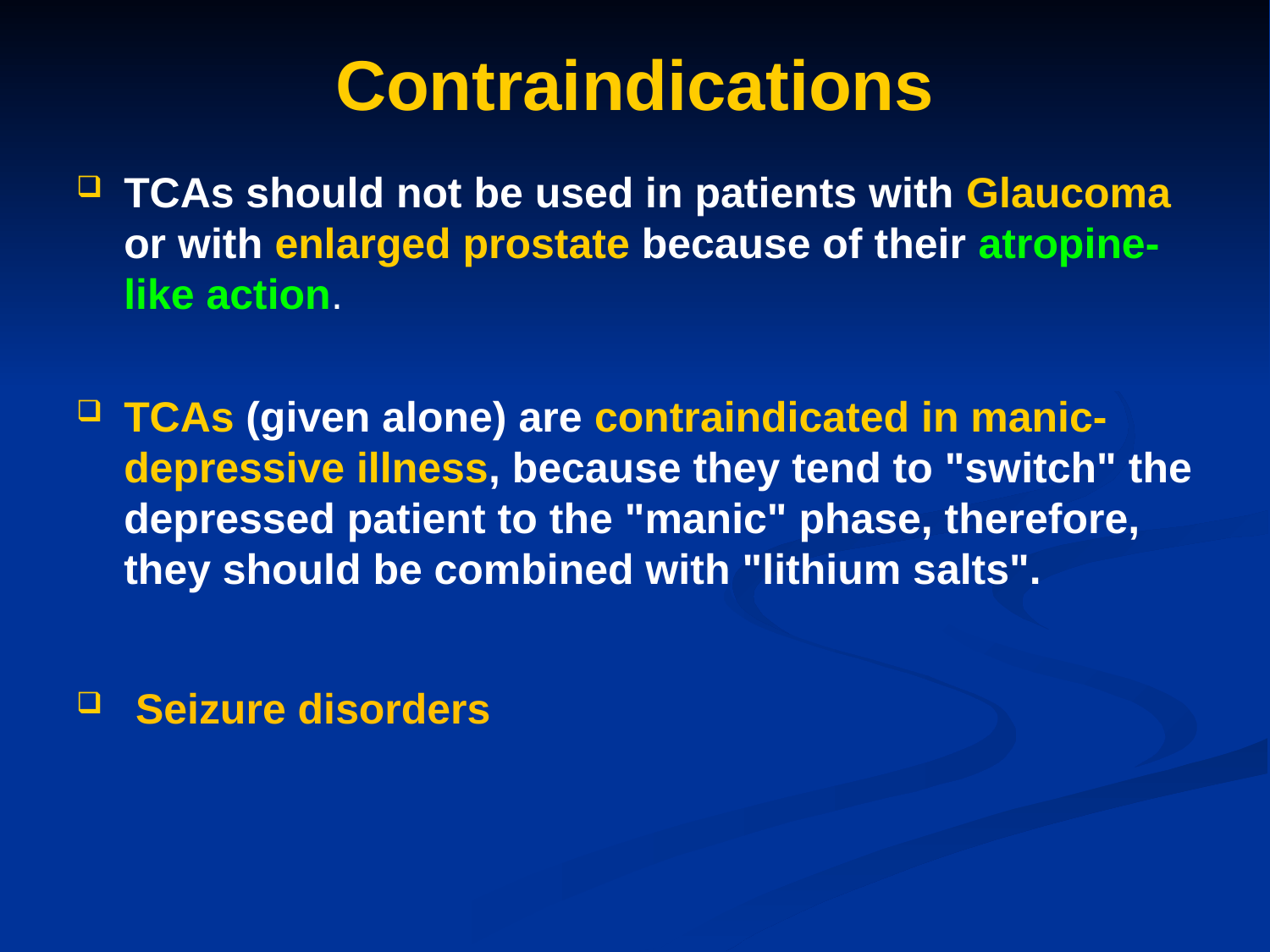

# Contraindications
TCAs should not be used in patients with Glaucoma or with enlarged prostate because of their atropine-like action.

TCAs (given alone) are contraindicated in manic-depressive illness, because they tend to "switch" the depressed patient to the "manic" phase, therefore, they should be combined with "lithium salts".

 Seizure disorders